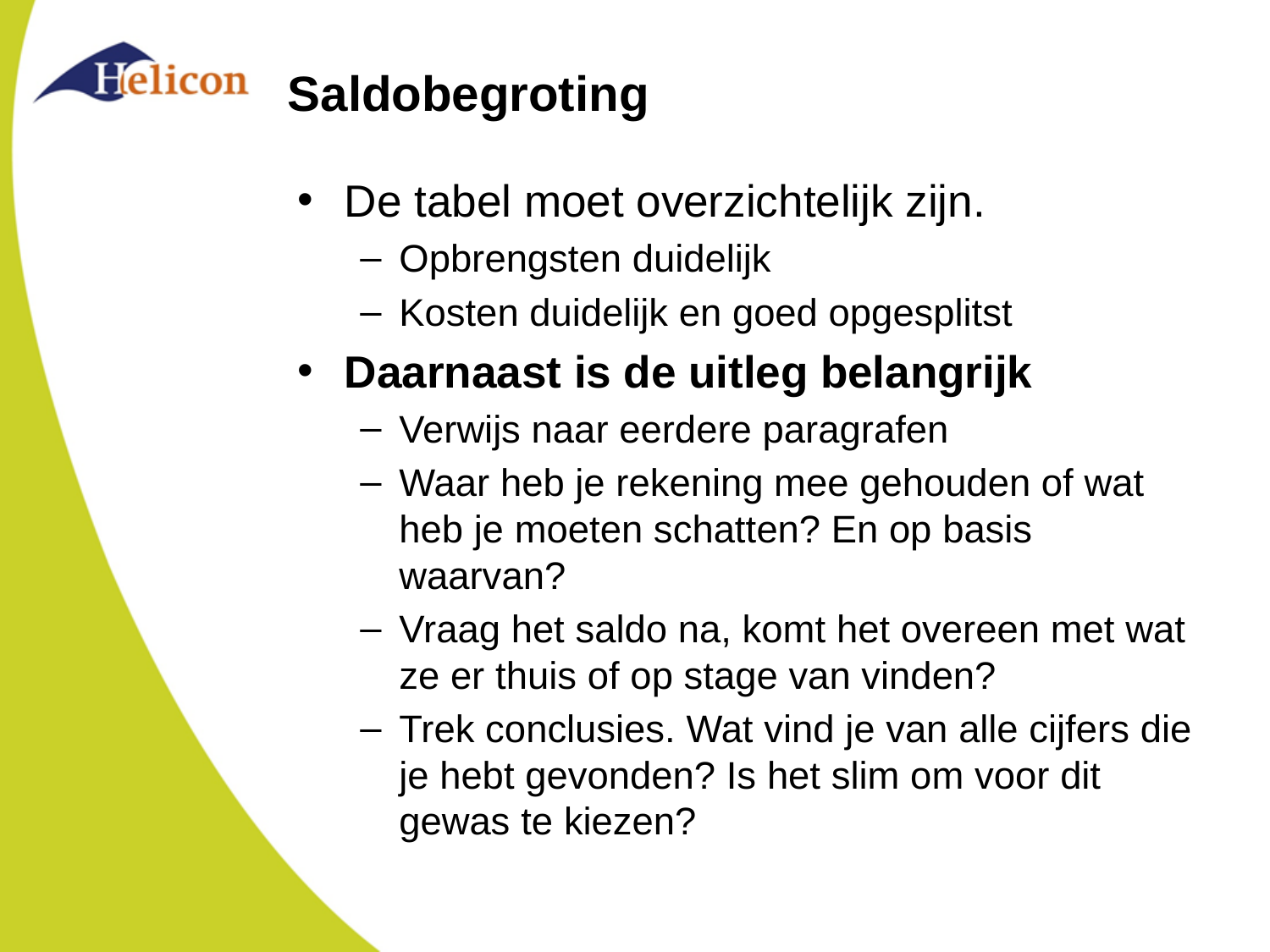

# Saldobegroting
De tabel moet overzichtelijk zijn.
Opbrengsten duidelijk
Kosten duidelijk en goed opgesplitst
Daarnaast is de uitleg belangrijk
Verwijs naar eerdere paragrafen
Waar heb je rekening mee gehouden of wat heb je moeten schatten? En op basis waarvan?
Vraag het saldo na, komt het overeen met wat ze er thuis of op stage van vinden?
Trek conclusies. Wat vind je van alle cijfers die je hebt gevonden? Is het slim om voor dit gewas te kiezen?